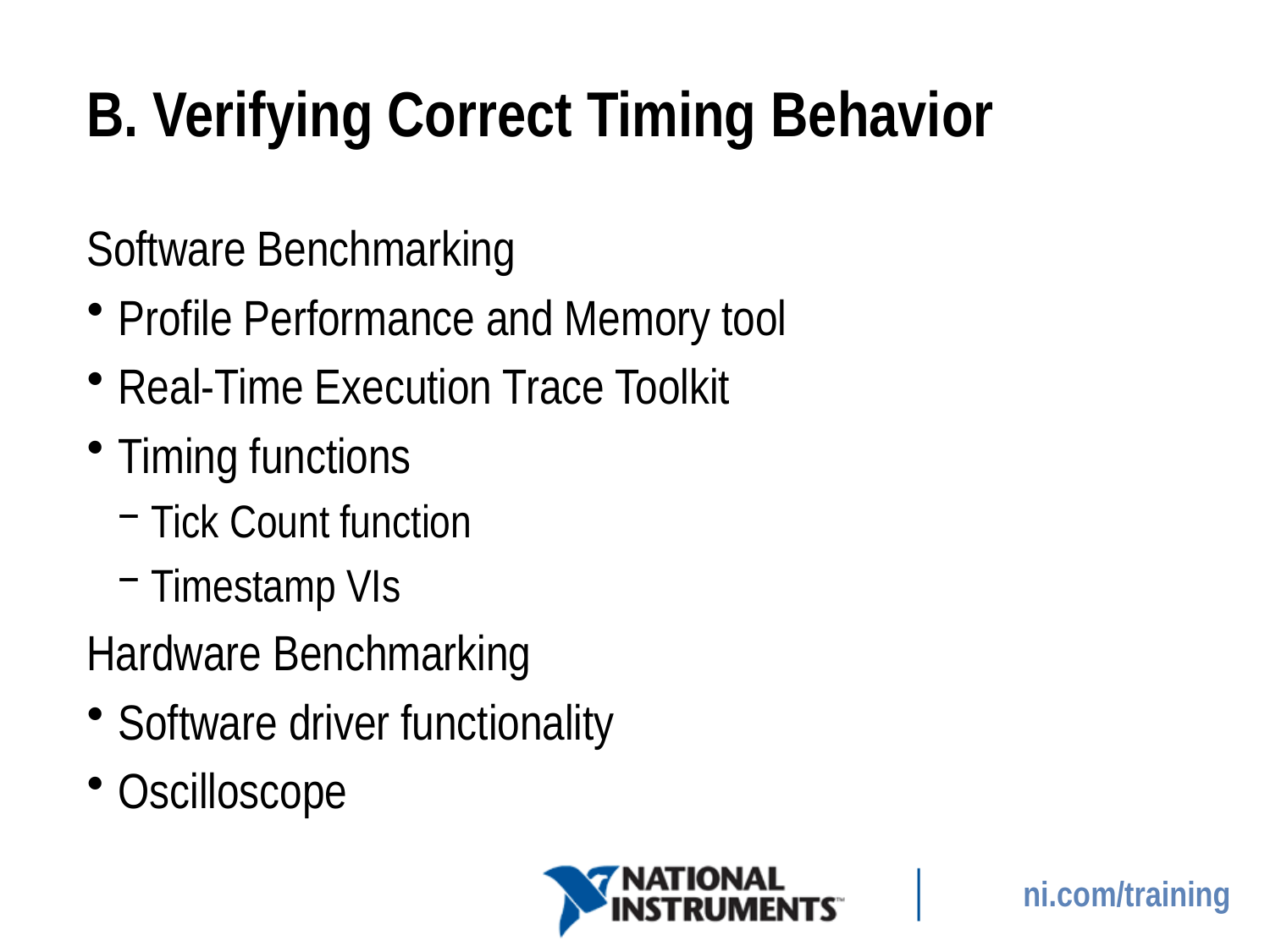

# B. Verifying Correct Timing Behavior
Software Benchmarking
Profile Performance and Memory tool
Real-Time Execution Trace Toolkit
Timing functions
Tick Count function
Timestamp VIs
Hardware Benchmarking
Software driver functionality
Oscilloscope